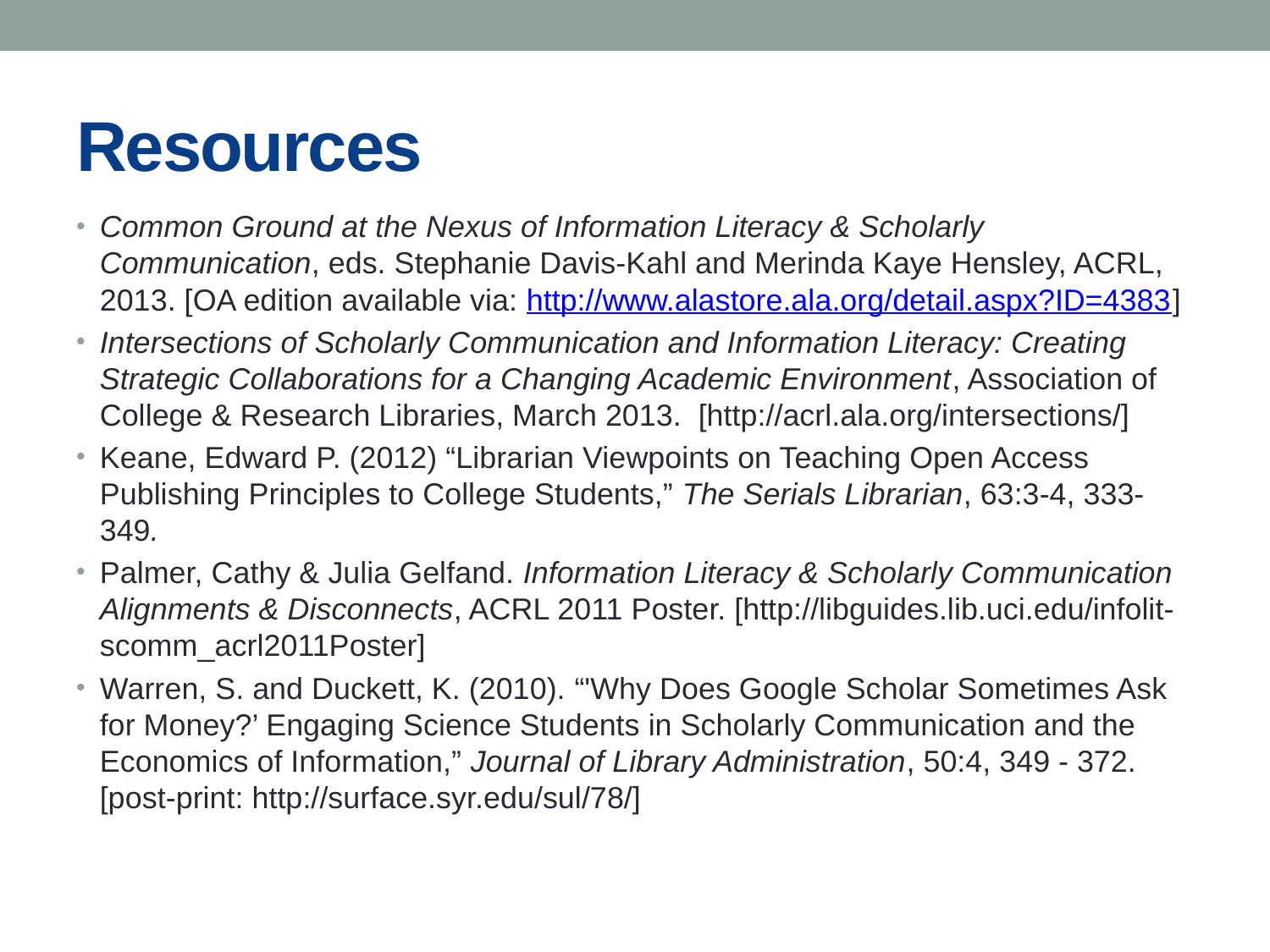

# Resources
Common Ground at the Nexus of Information Literacy & Scholarly Communication, eds. Stephanie Davis-Kahl and Merinda Kaye Hensley, ACRL, 2013. [OA edition available via: http://www.alastore.ala.org/detail.aspx?ID=4383]
Intersections of Scholarly Communication and Information Literacy: Creating Strategic Collaborations for a Changing Academic Environment, Association of College & Research Libraries, March 2013.  [http://acrl.ala.org/intersections/]
Keane, Edward P. (2012) “Librarian Viewpoints on Teaching Open Access Publishing Principles to College Students,” The Serials Librarian, 63:3-4, 333-349.
Palmer, Cathy & Julia Gelfand. Information Literacy & Scholarly Communication Alignments & Disconnects, ACRL 2011 Poster. [http://libguides.lib.uci.edu/infolit-scomm_acrl2011Poster]
Warren, S. and Duckett, K. (2010). “'Why Does Google Scholar Sometimes Ask for Money?’ Engaging Science Students in Scholarly Communication and the Economics of Information,” Journal of Library Administration, 50:4, 349 - 372. [post-print: http://surface.syr.edu/sul/78/]